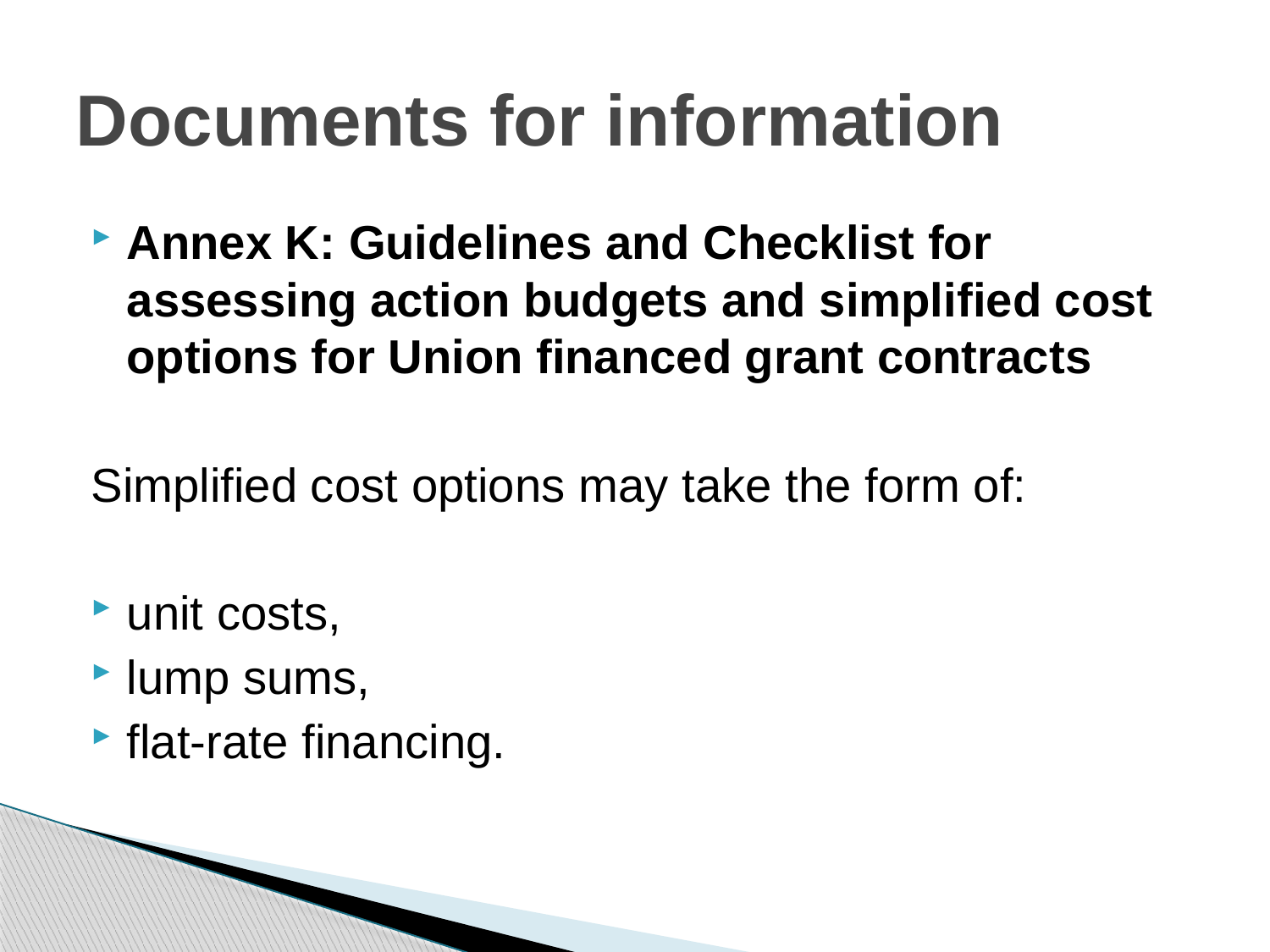

# Documents for information
Annex K: Guidelines and Checklist for assessing action budgets and simplified cost options for Union financed grant contracts

Simplified cost options may take the form of:

unit costs,
lump sums,
flat-rate financing.